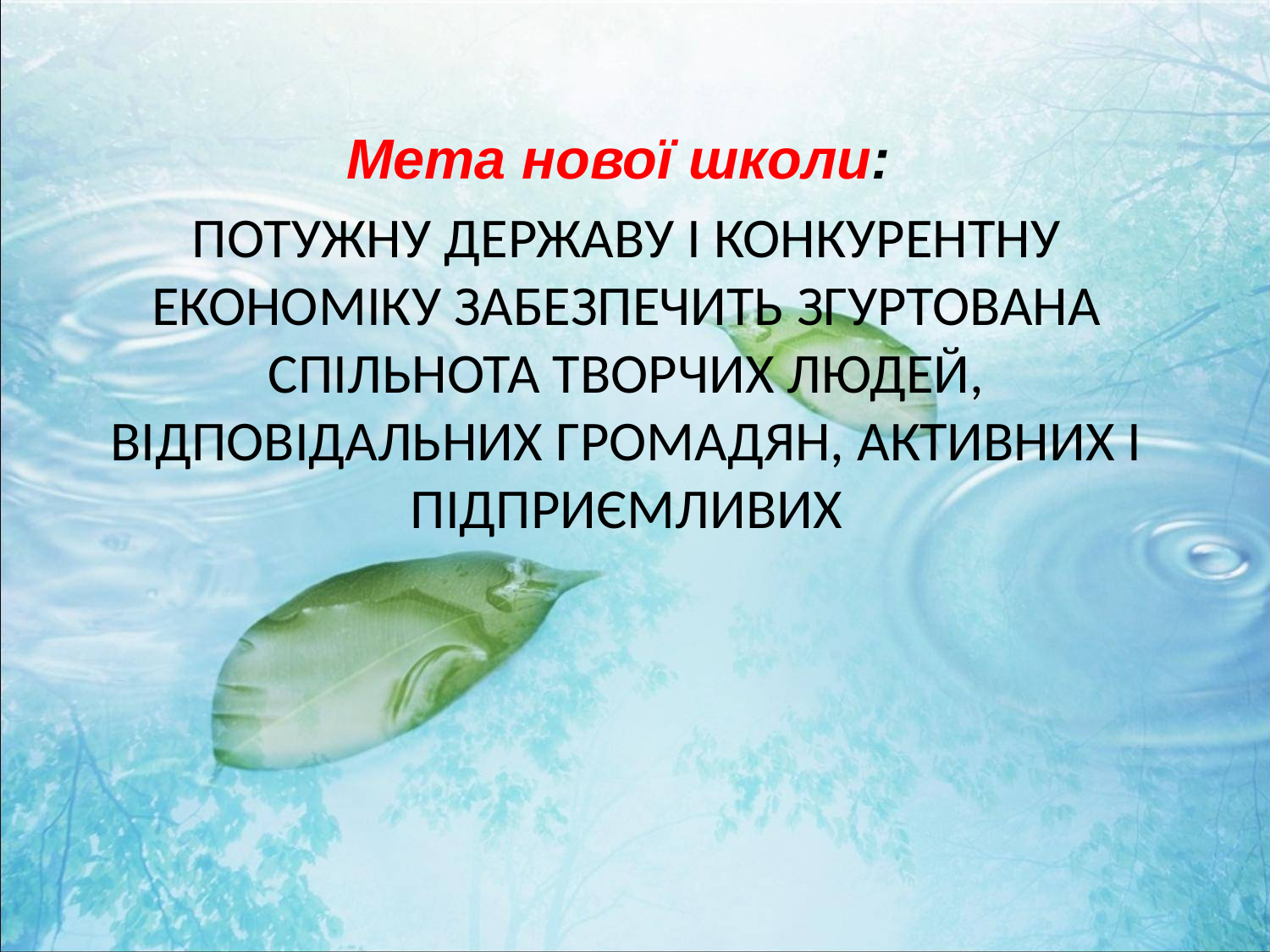

Мета нової школи:
ПОТУЖНУ ДЕРЖАВУ І КОНКУРЕНТНУ ЕКОНОМІКУ ЗАБЕЗПЕЧИТЬ ЗГУРТОВАНА СПІЛЬНОТА ТВОРЧИХ ЛЮДЕЙ, ВІДПОВІДАЛЬНИХ ГРОМАДЯН, АКТИВНИХ І ПІДПРИЄМЛИВИХ